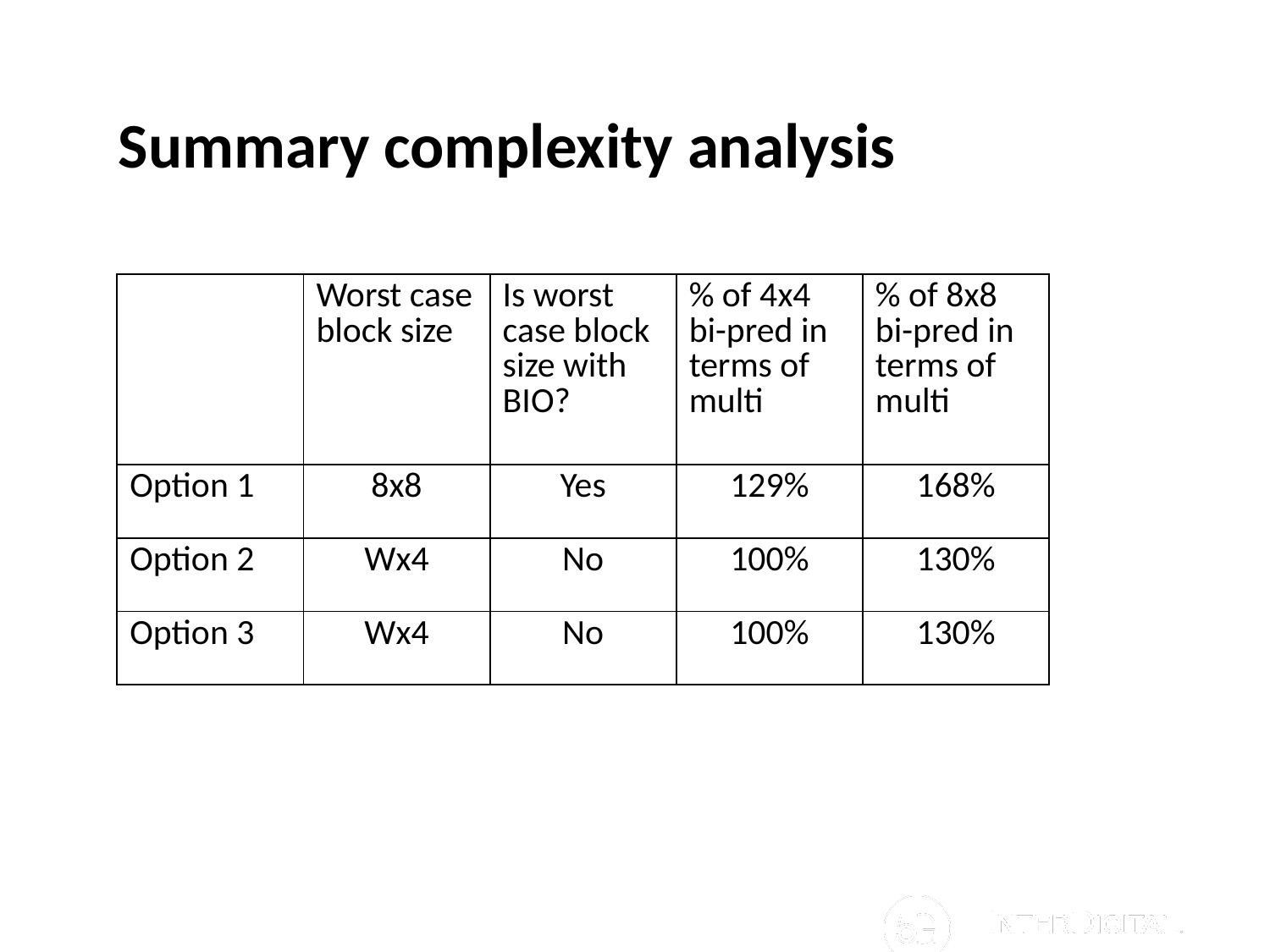

# Summary complexity analysis
|  | Worst case block size | Is worst case block size with BIO? | % of 4x4 bi-pred in terms of multi | % of 8x8 bi-pred in terms of multi |
| --- | --- | --- | --- | --- |
| Option 1 | 8x8 | Yes | 129% | 168% |
| Option 2 | Wx4 | No | 100% | 130% |
| Option 3 | Wx4 | No | 100% | 130% |